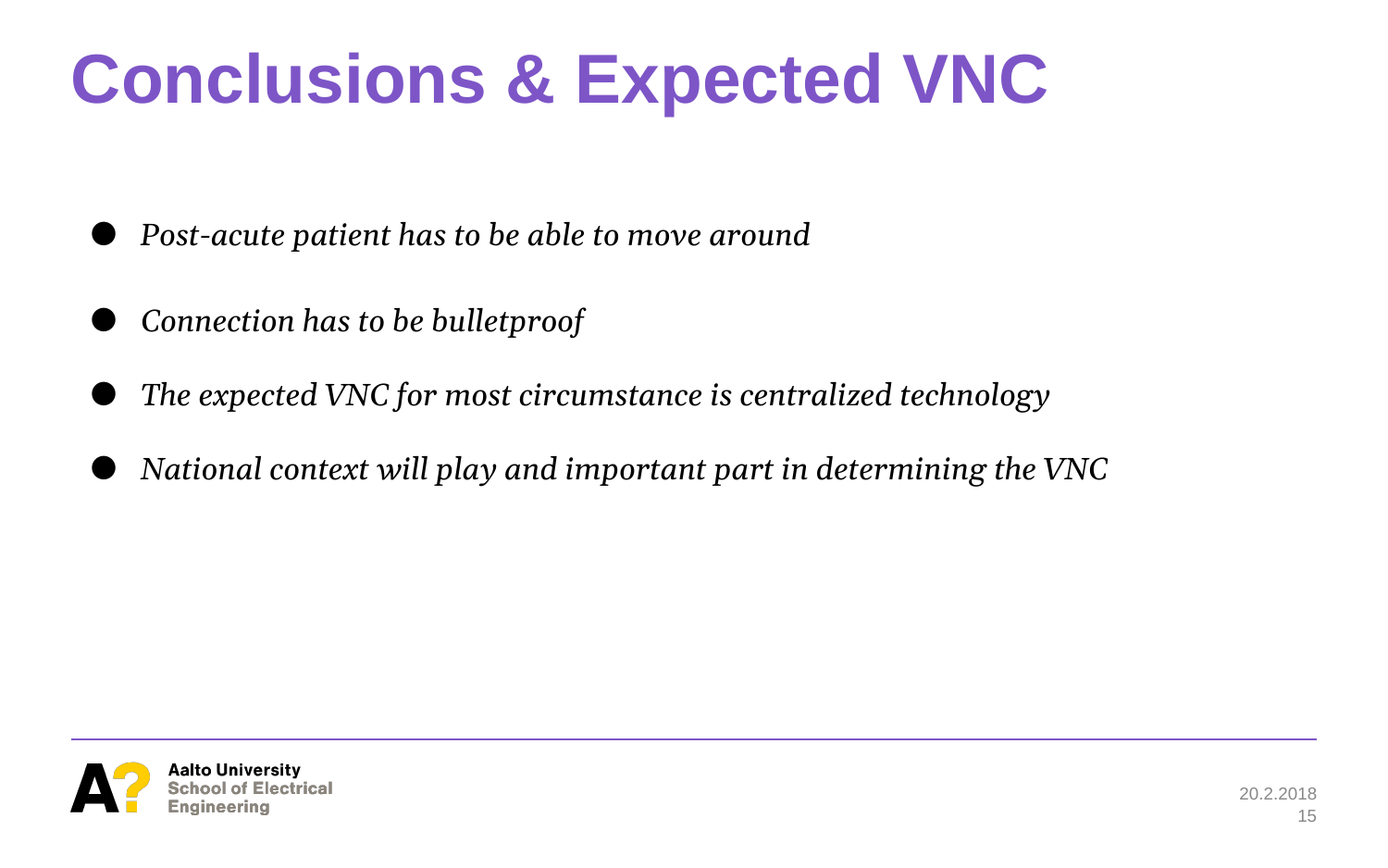

# Conclusions & Expected VNC

Post-acute patient has to be able to move around

Connection has to be bulletproof
The expected VNC for most circumstance is centralized technology

National context will play and important part in determining the VNC

20.2.2018
15